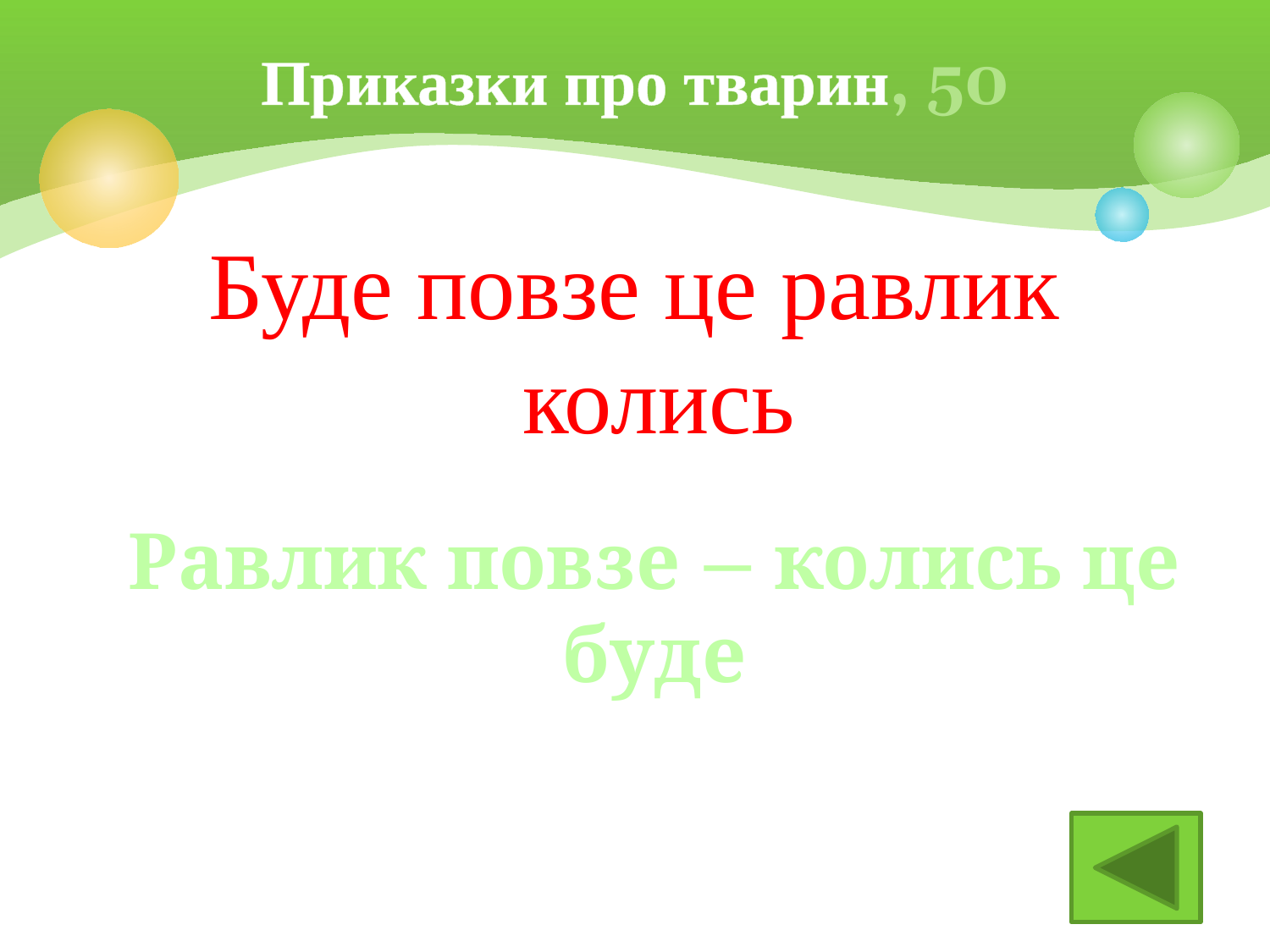

# Приказки про тварин, 50
Буде повзе це равлик колись
Равлик повзе – колись це буде